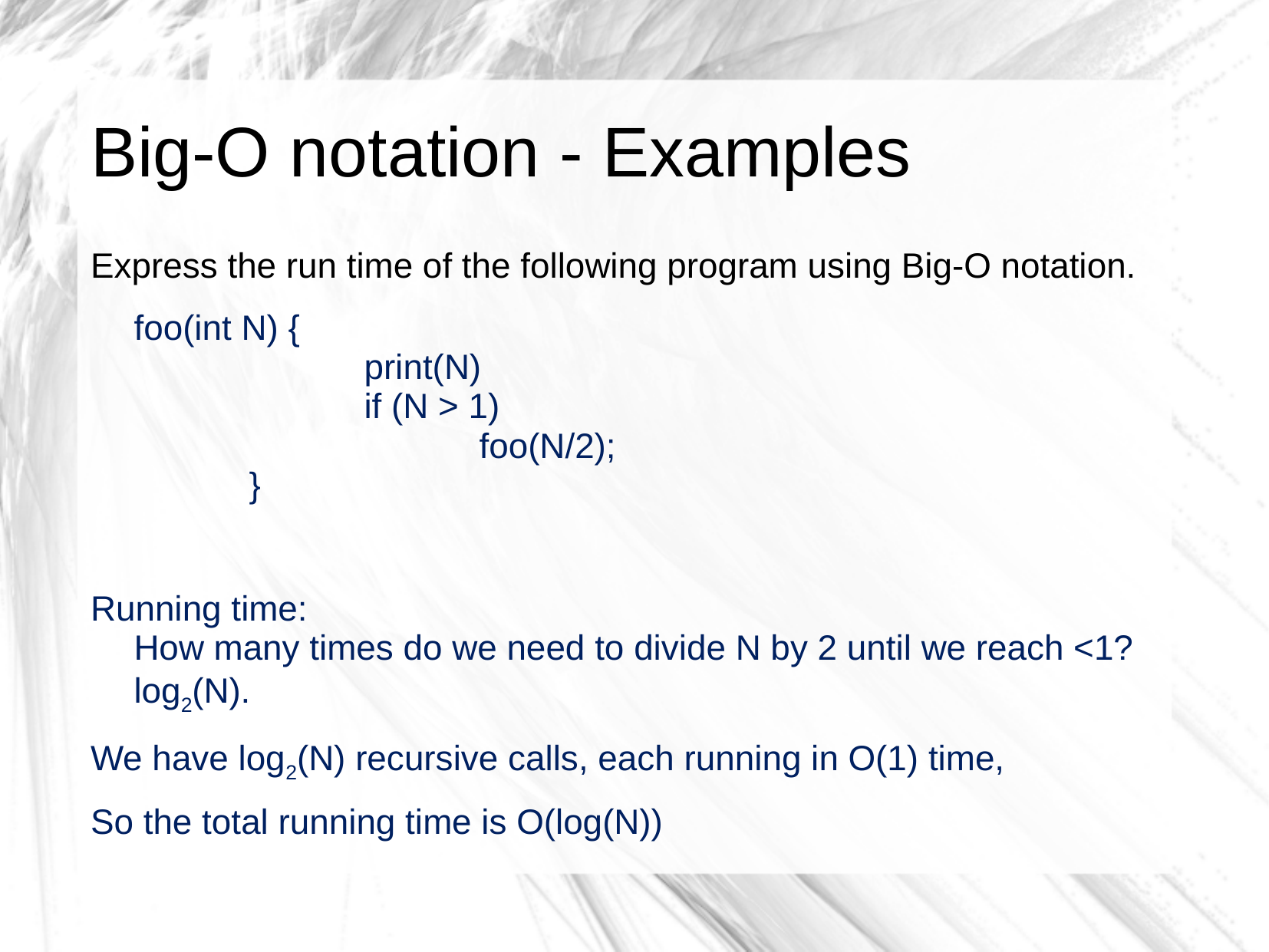

# Big-O notation - Examples
Express the run time of the following program using Big-O notation.
	foo(int N) {
		print(N)
 		if (N > 1)
			foo(N/2);
	}

Running time:
How many times do we need to divide N by 2 until we reach <1?
log2(N).
We have log2(N) recursive calls, each running in O(1) time,
So the total running time is O(log(N))